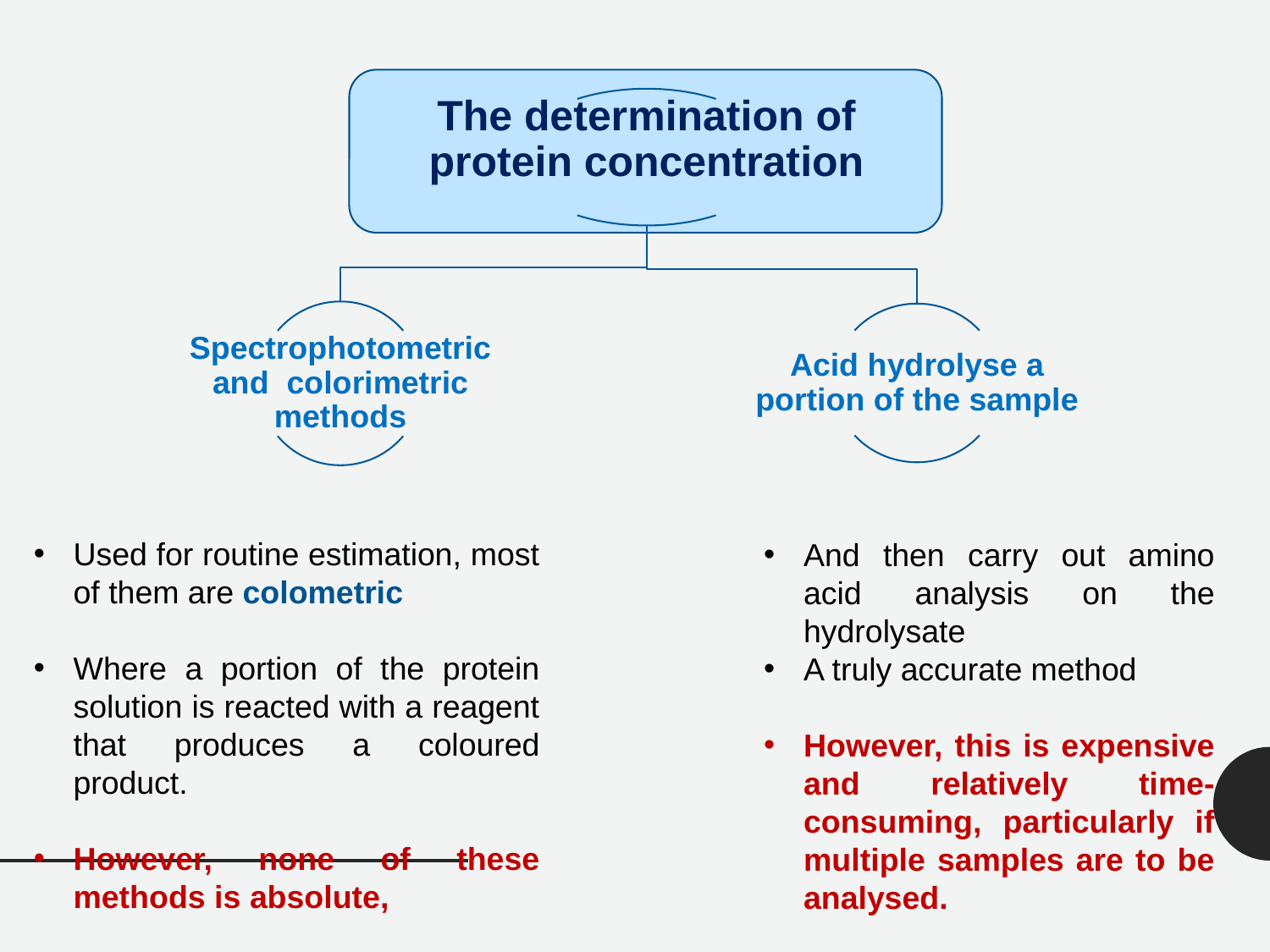

The determination of protein concentration

Spectrophotometric and  colorimetric methods
Acid hydrolyse a portion of the sample
Used for routine estimation, most of them are colometric

Where a portion of the protein solution is reacted with a reagent that produces a coloured product.

However, none of these methods is absolute,
And then carry out amino acid analysis on the hydrolysate
A truly accurate method

However, this is expensive and relatively time-consuming, particularly if multiple samples are to be analysed.